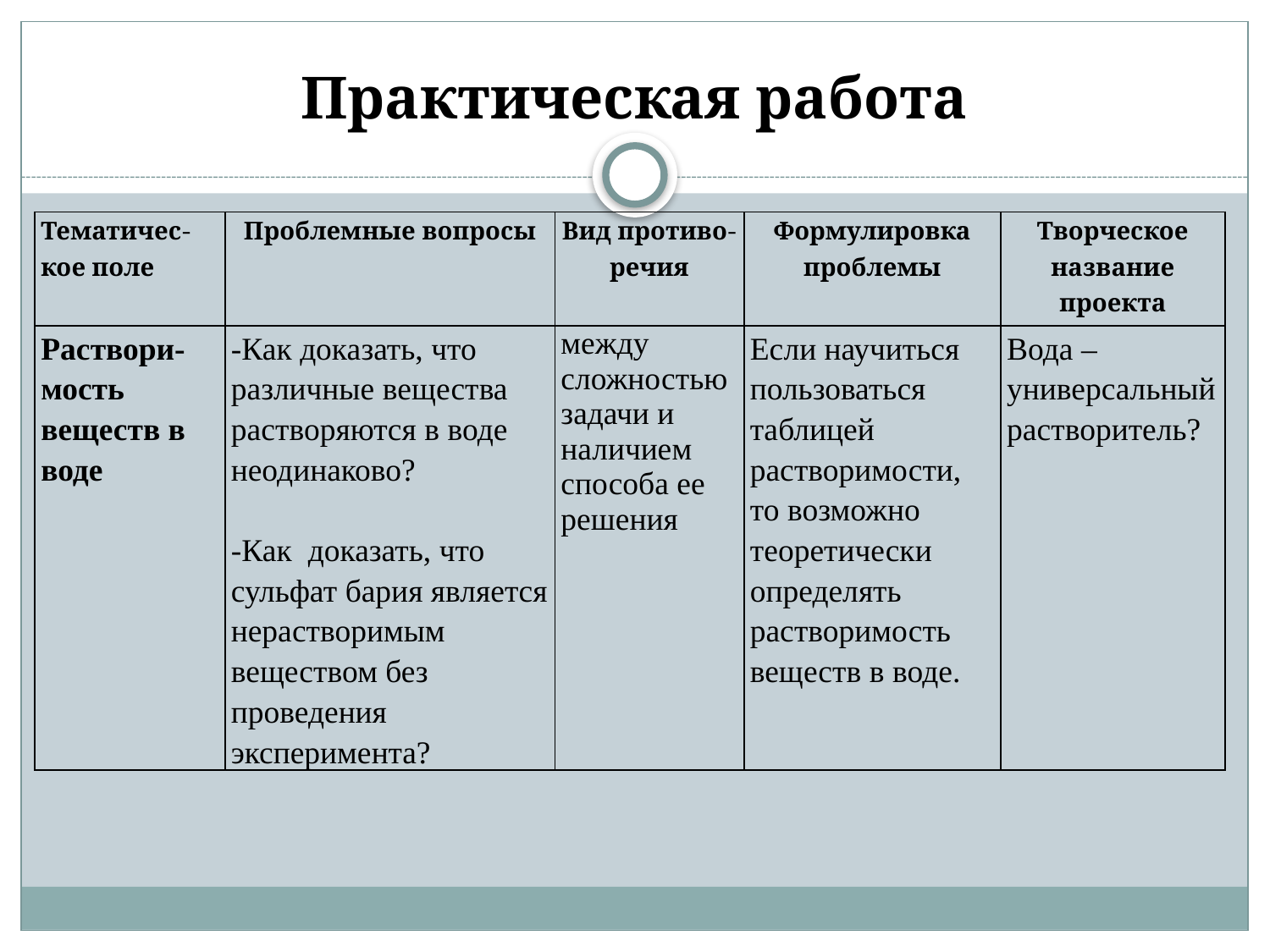

# Практическая работа
| Тематичес-кое поле | Проблемные вопросы | Вид противо-речия | Формулировка проблемы | Творческое название проекта |
| --- | --- | --- | --- | --- |
| Раствори-мость веществ в воде | -Как доказать, что различные вещества растворяются в воде неодинаково? -Как доказать, что сульфат бария является нерастворимым веществом без проведения эксперимента? | между сложностью задачи и наличием способа ее решения | Если научиться пользоваться таблицей растворимости, то возможно теоретически определять растворимость веществ в воде. | Вода – универсальный растворитель? |